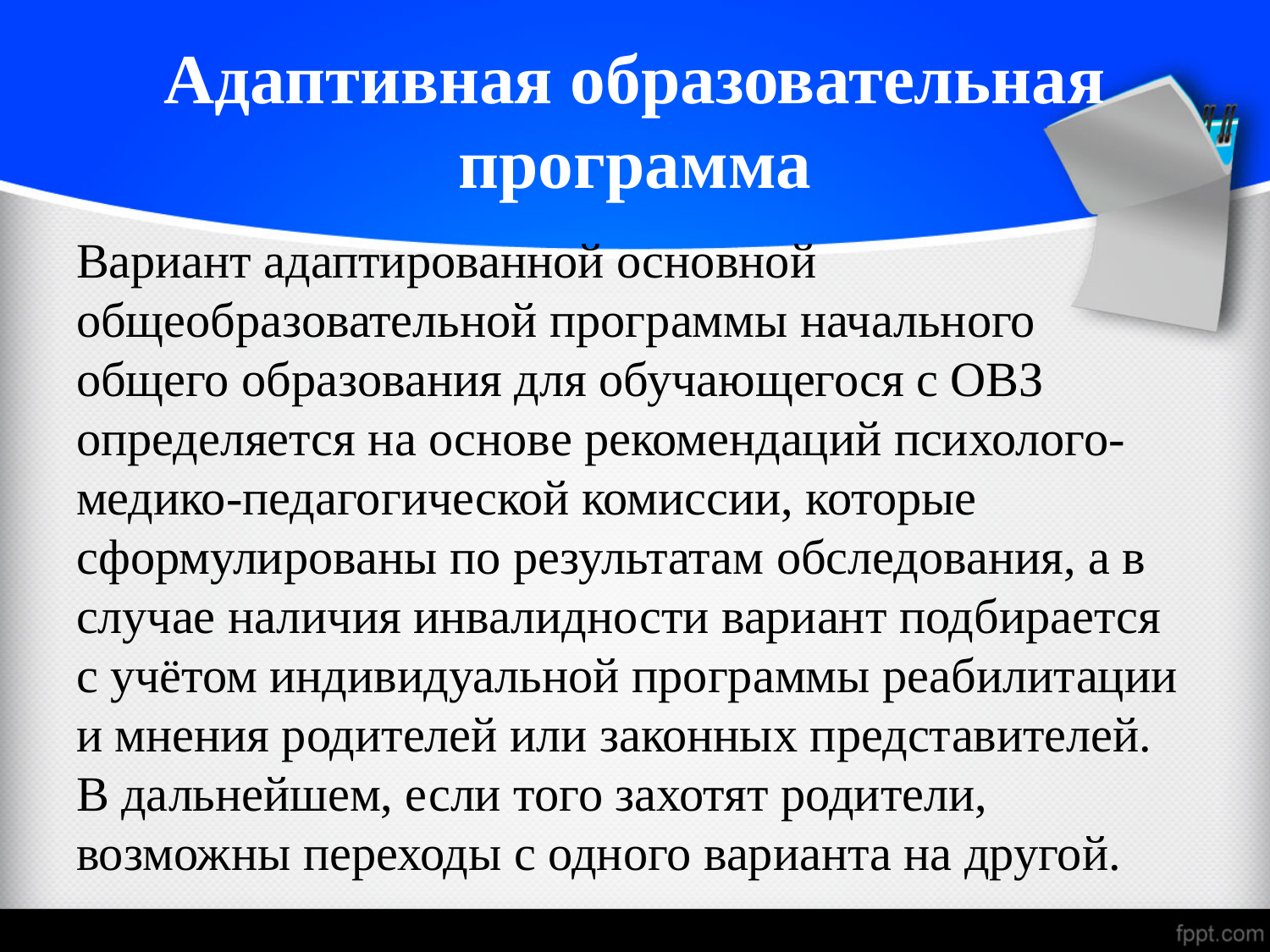

# Адаптивная образовательная программа
Вариант адаптированной основной общеобразовательной программы начального общего образования для обучающегося с ОВЗ определяется на основе рекомендаций психолого-медико-педагогической комиссии, которые сформулированы по результатам обследования, а в случае наличия инвалидности вариант подбирается с учётом индивидуальной программы реабилитации и мнения родителей или законных представителей. В дальнейшем, если того захотят родители, возможны переходы с одного варианта на другой.